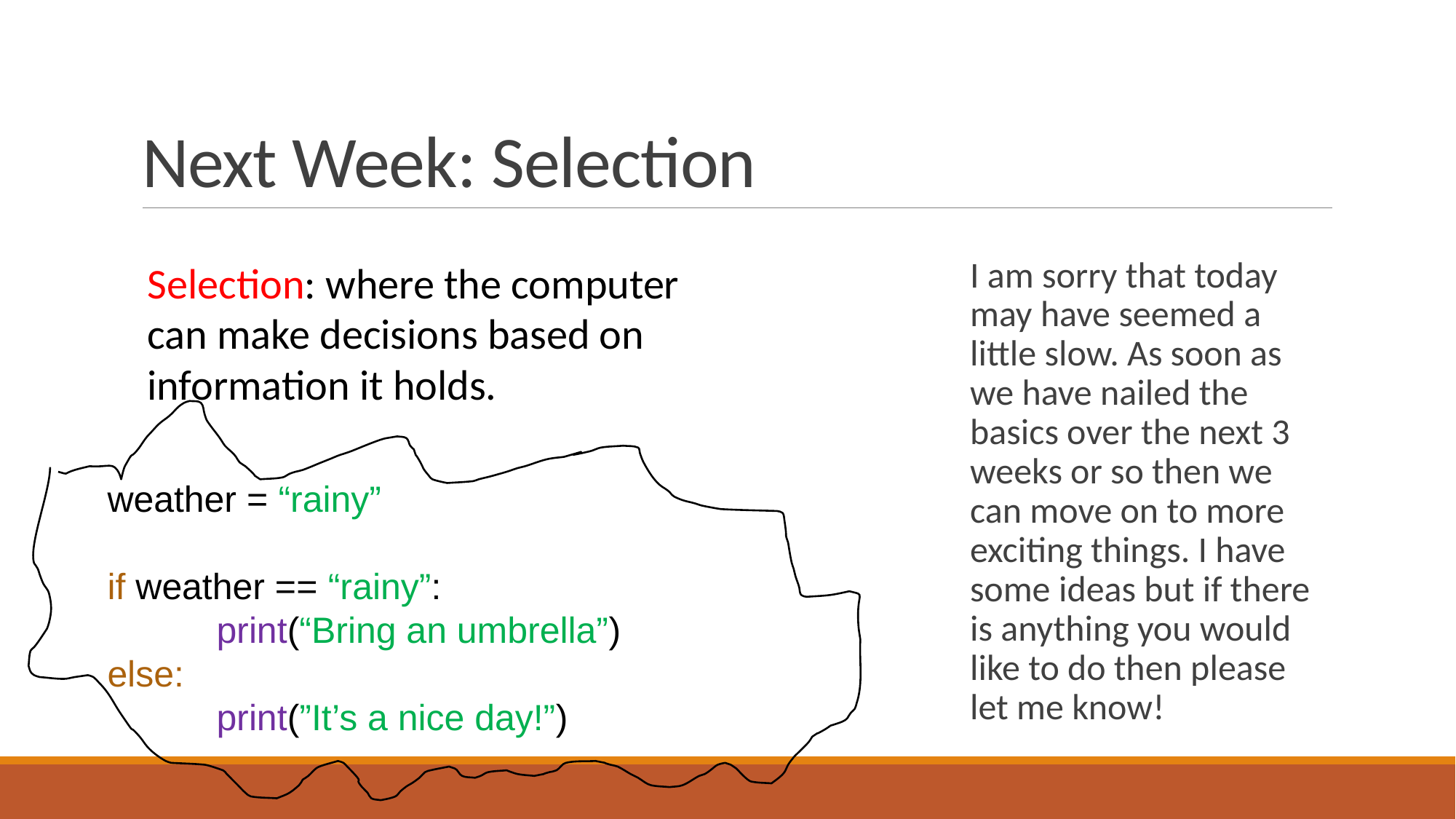

# Next Week: Selection
Selection: where the computer can make decisions based on information it holds.
I am sorry that today may have seemed a little slow. As soon as we have nailed the basics over the next 3 weeks or so then we can move on to more exciting things. I have some ideas but if there is anything you would like to do then please let me know!

weather = “rainy”

if weather == “rainy”:
	print(“Bring an umbrella”)
else:
	print(”It’s a nice day!”)